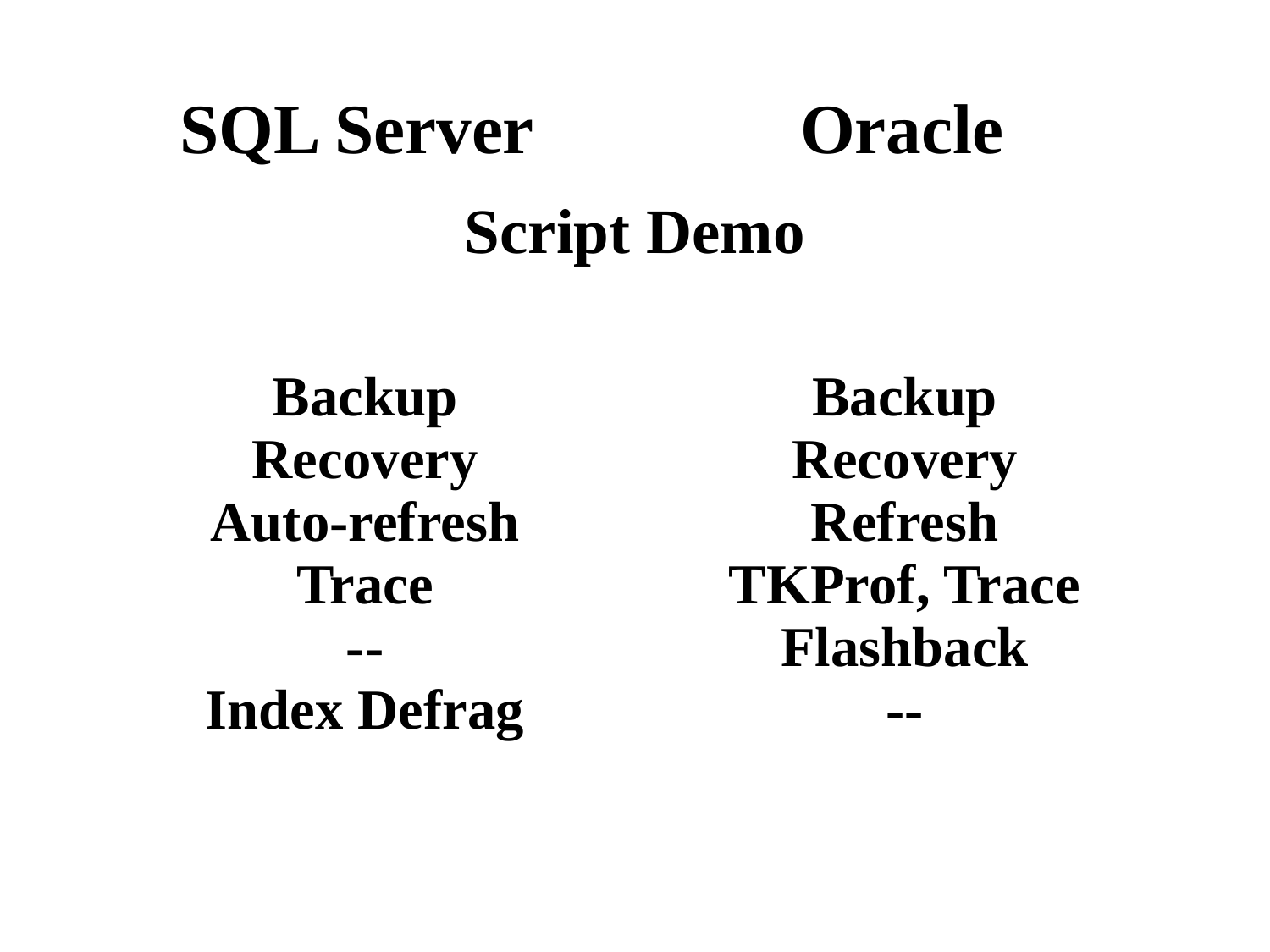

| SQL Server | Oracle |
| --- | --- |
| Script Demo |
| --- |
| Backup Recovery Auto-refresh Trace -- Index Defrag | Backup Recovery Refresh TKProf, Trace Flashback -- |
| --- | --- |